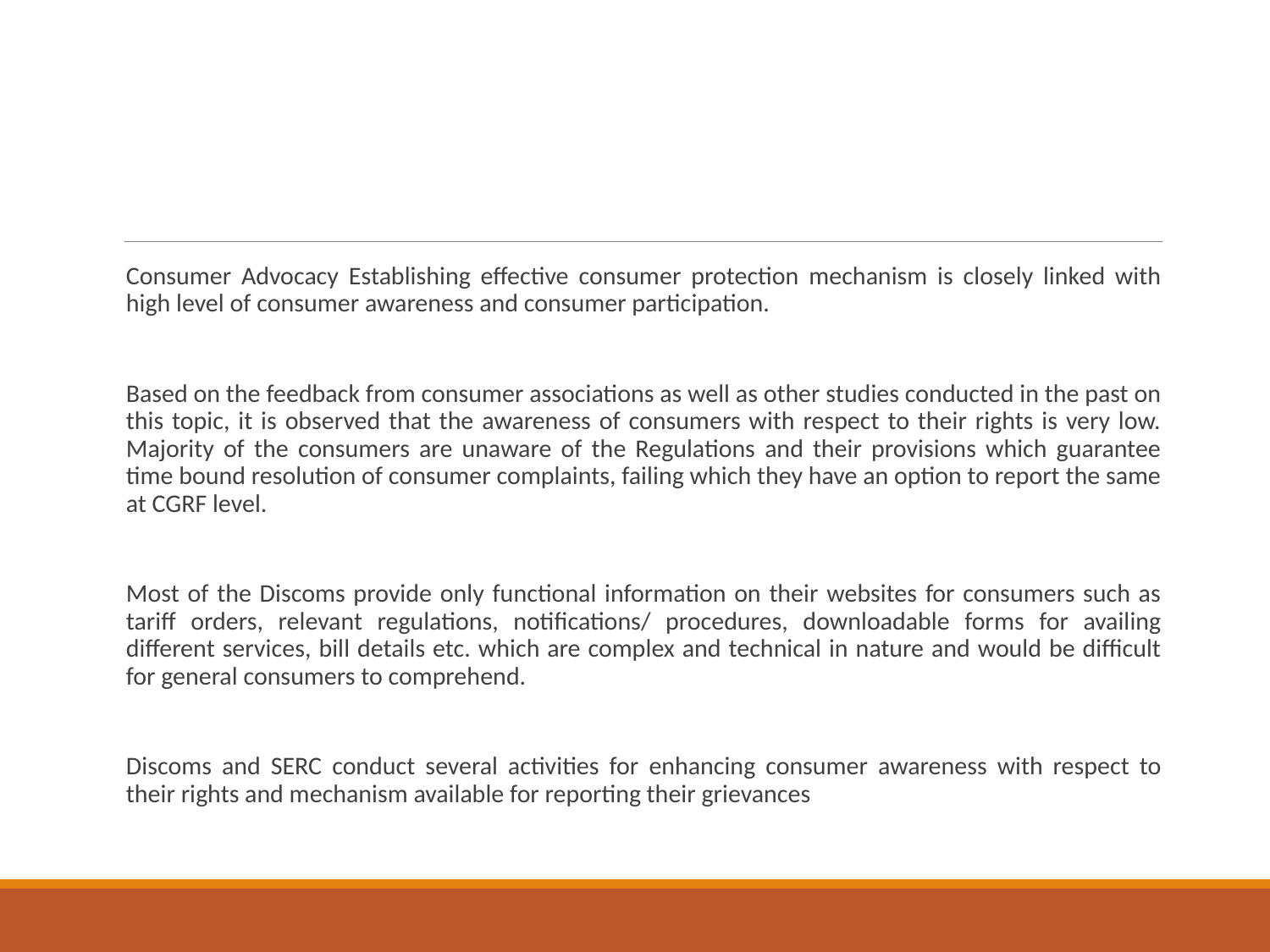

#
Consumer Advocacy Establishing effective consumer protection mechanism is closely linked with high level of consumer awareness and consumer participation.

Based on the feedback from consumer associations as well as other studies conducted in the past on this topic, it is observed that the awareness of consumers with respect to their rights is very low. Majority of the consumers are unaware of the Regulations and their provisions which guarantee time bound resolution of consumer complaints, failing which they have an option to report the same at CGRF level.

Most of the Discoms provide only functional information on their websites for consumers such as tariff orders, relevant regulations, notifications/ procedures, downloadable forms for availing different services, bill details etc. which are complex and technical in nature and would be difficult for general consumers to comprehend.

Discoms and SERC conduct several activities for enhancing consumer awareness with respect to their rights and mechanism available for reporting their grievances